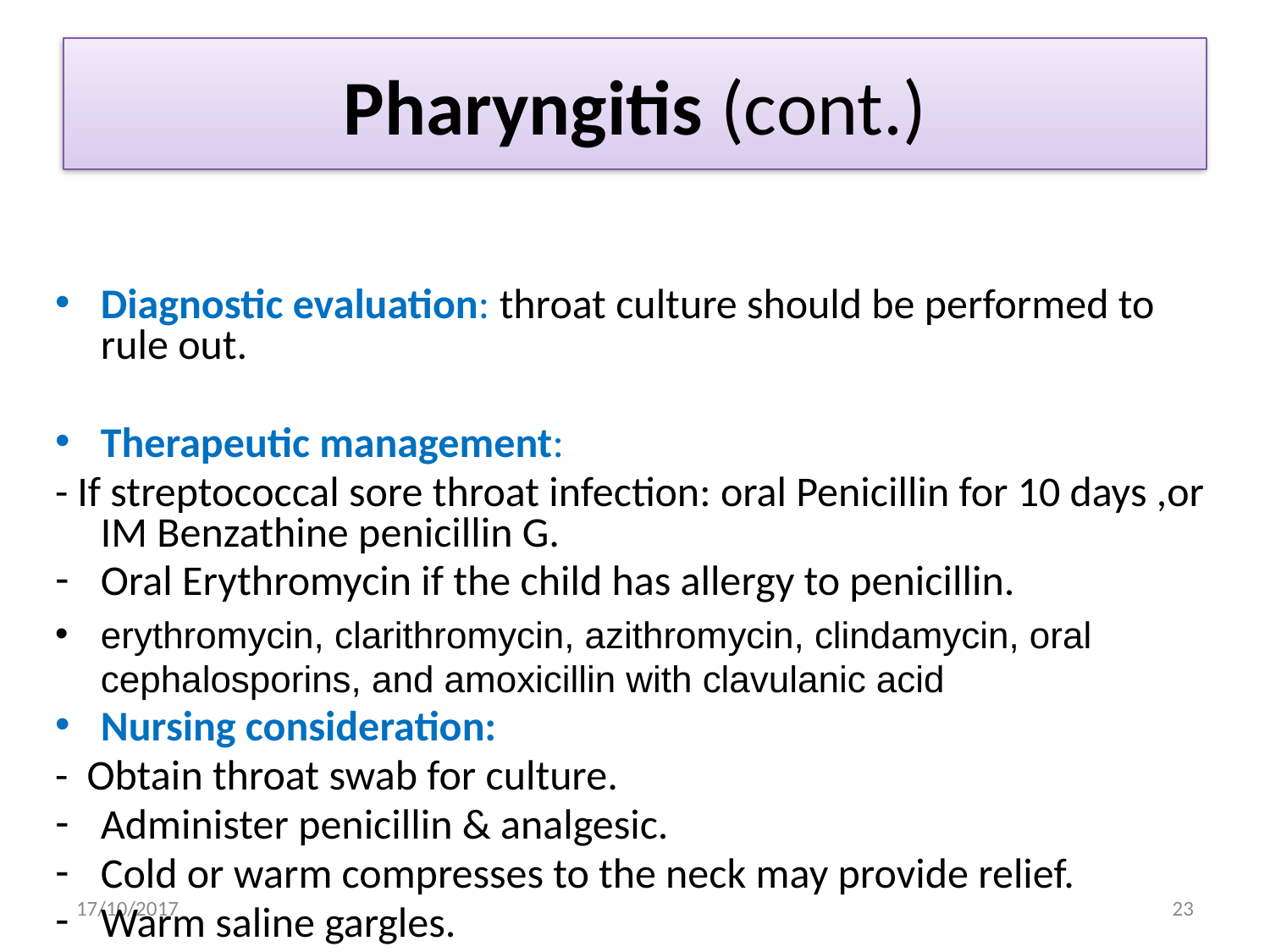

# Pharyngitis (cont.)
Diagnostic evaluation: throat culture should be performed to rule out.

Therapeutic management:
- If streptococcal sore throat infection: oral Penicillin for 10 days ,or IM Benzathine penicillin G.
Oral Erythromycin if the child has allergy to penicillin.
erythromycin, clarithromycin, azithromycin, clindamycin, oral cephalosporins, and amoxicillin with clavulanic acid
Nursing consideration:
-  Obtain throat swab for culture.
Administer penicillin & analgesic.
Cold or warm compresses to the neck may provide relief.
Warm saline gargles.
17/10/2017
23